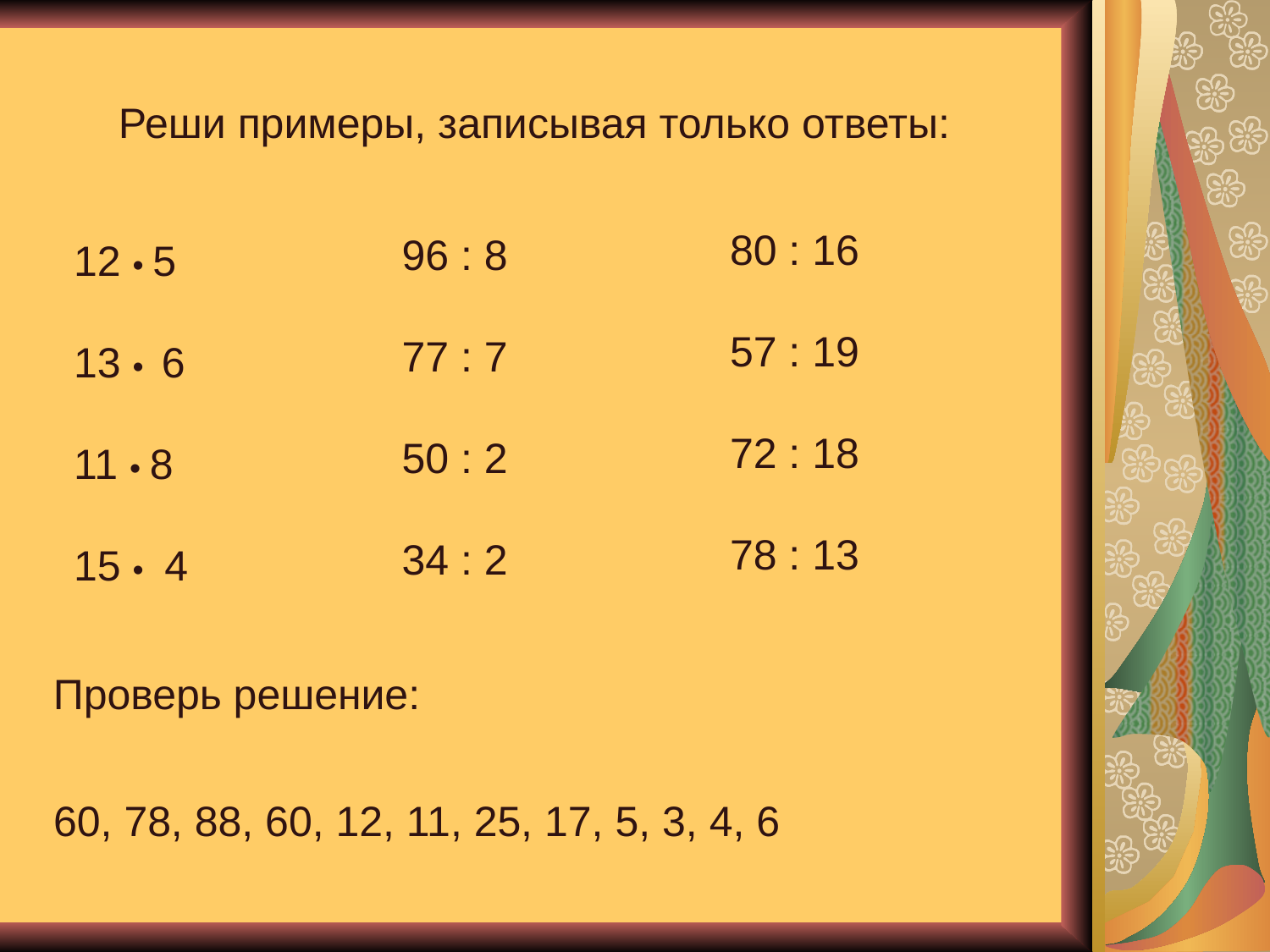

Реши примеры, записывая только ответы:
80 : 16

57 : 19

72 : 18

78 : 13

96 : 8

77 : 7

50 : 2

34 : 2
12 • 5

13 •  6

11 • 8

15 •  4
Проверь решение:
60, 78, 88, 60, 12, 11, 25, 17, 5, 3, 4, 6